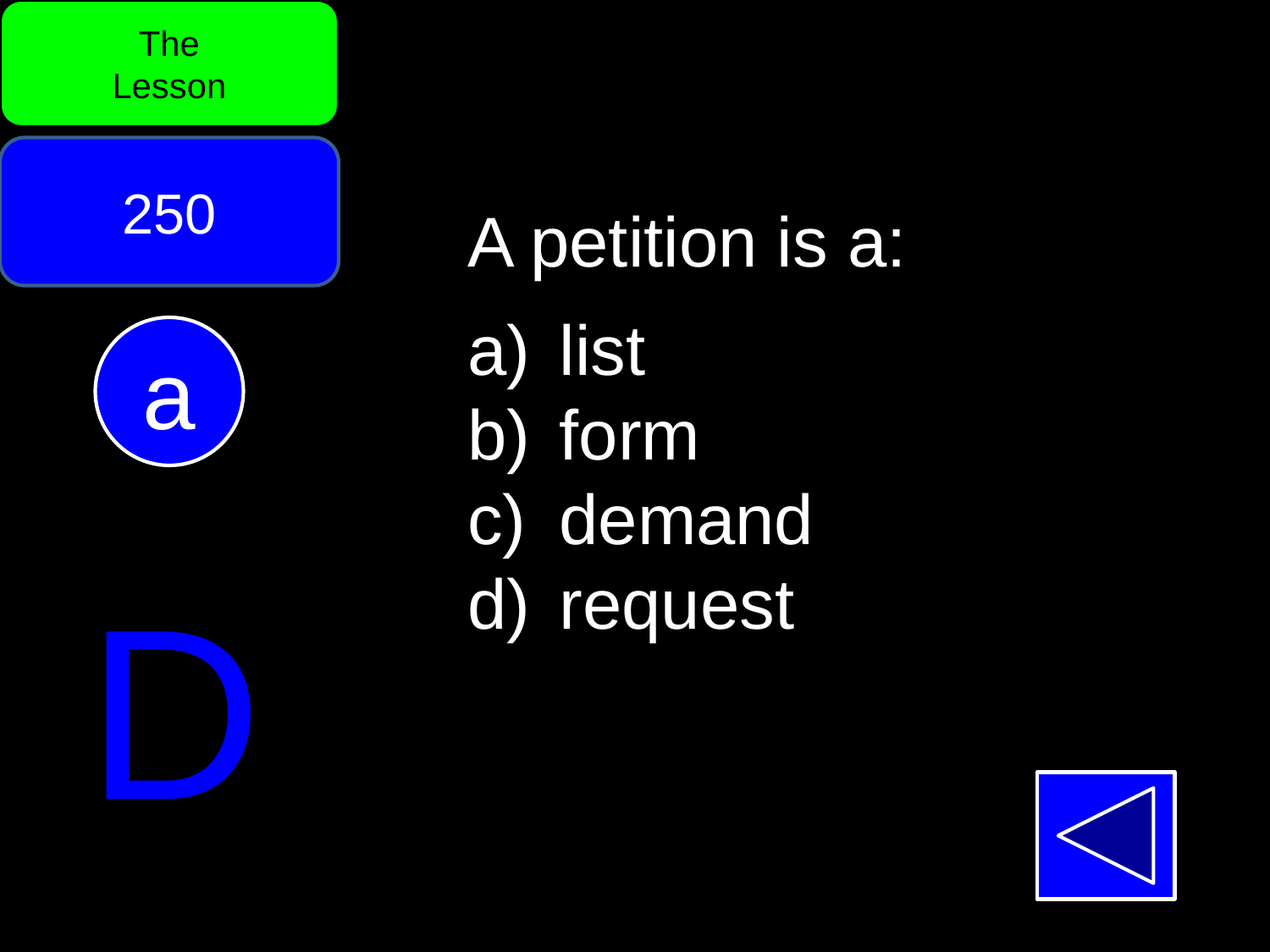

The
Lesson
250
A petition is a:

 list
 form
 demand
 request
a
D